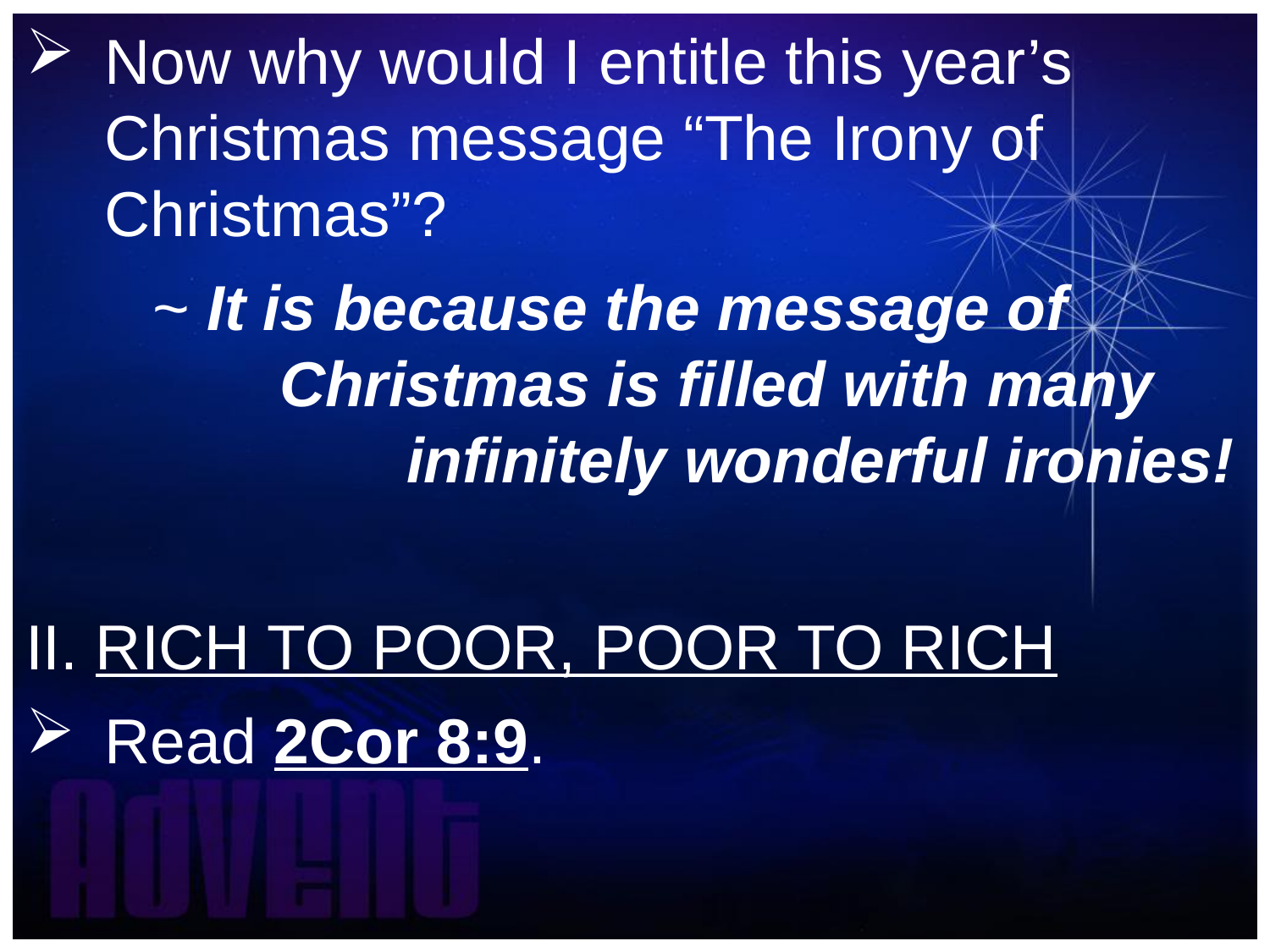

Now why would I entitle this year’s Christmas message “The Irony of Christmas”?
	~ It is because the message of 			Christmas is filled with many 			infinitely wonderful ironies!

II. RICH TO POOR, POOR TO RICH
Read 2Cor 8:9.